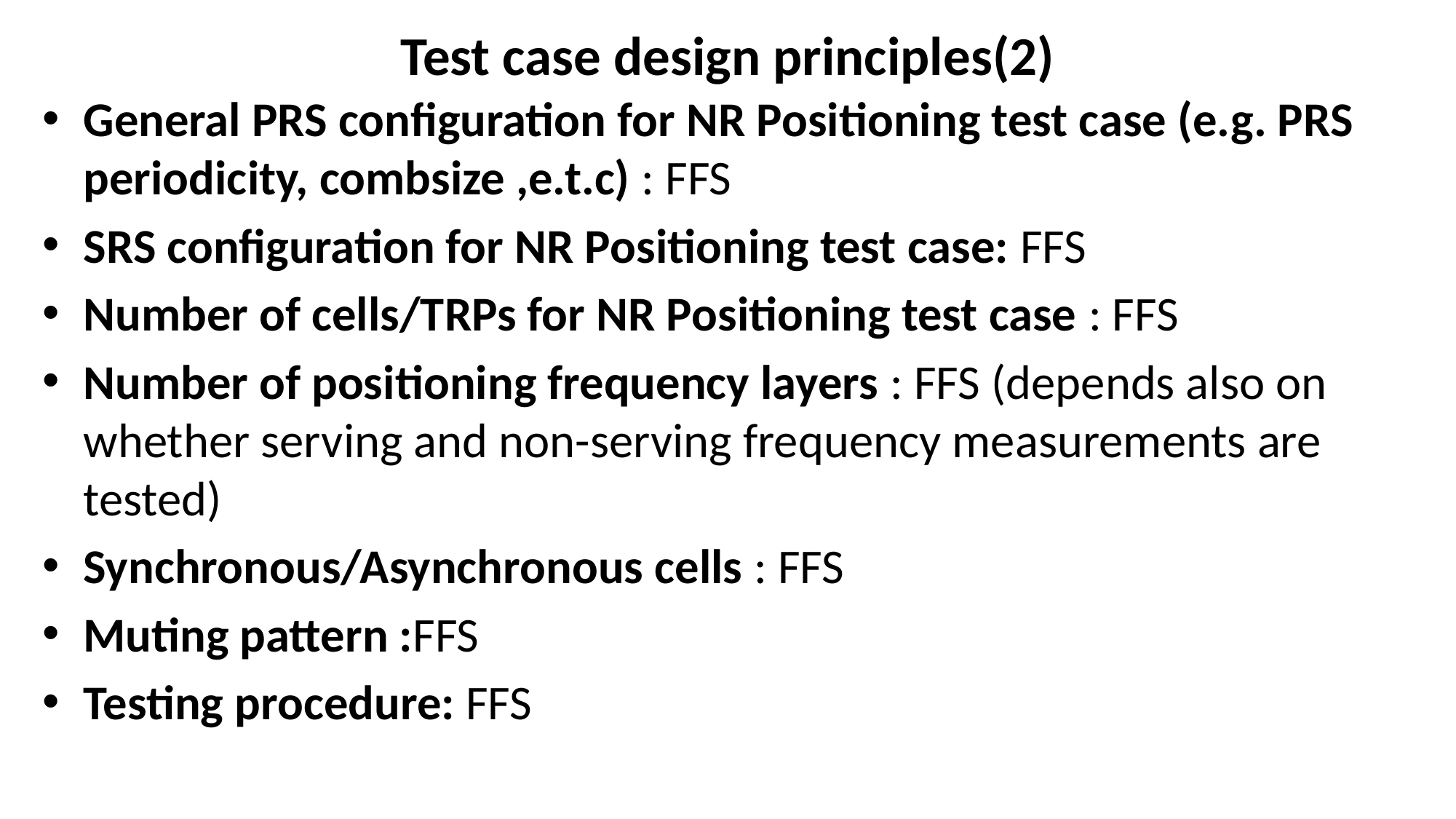

# Test case design principles(2)
General PRS configuration for NR Positioning test case (e.g. PRS periodicity, combsize ,e.t.c) : FFS
SRS configuration for NR Positioning test case: FFS
Number of cells/TRPs for NR Positioning test case : FFS
Number of positioning frequency layers : FFS (depends also on whether serving and non-serving frequency measurements are tested)
Synchronous/Asynchronous cells : FFS
Muting pattern :FFS
Testing procedure: FFS